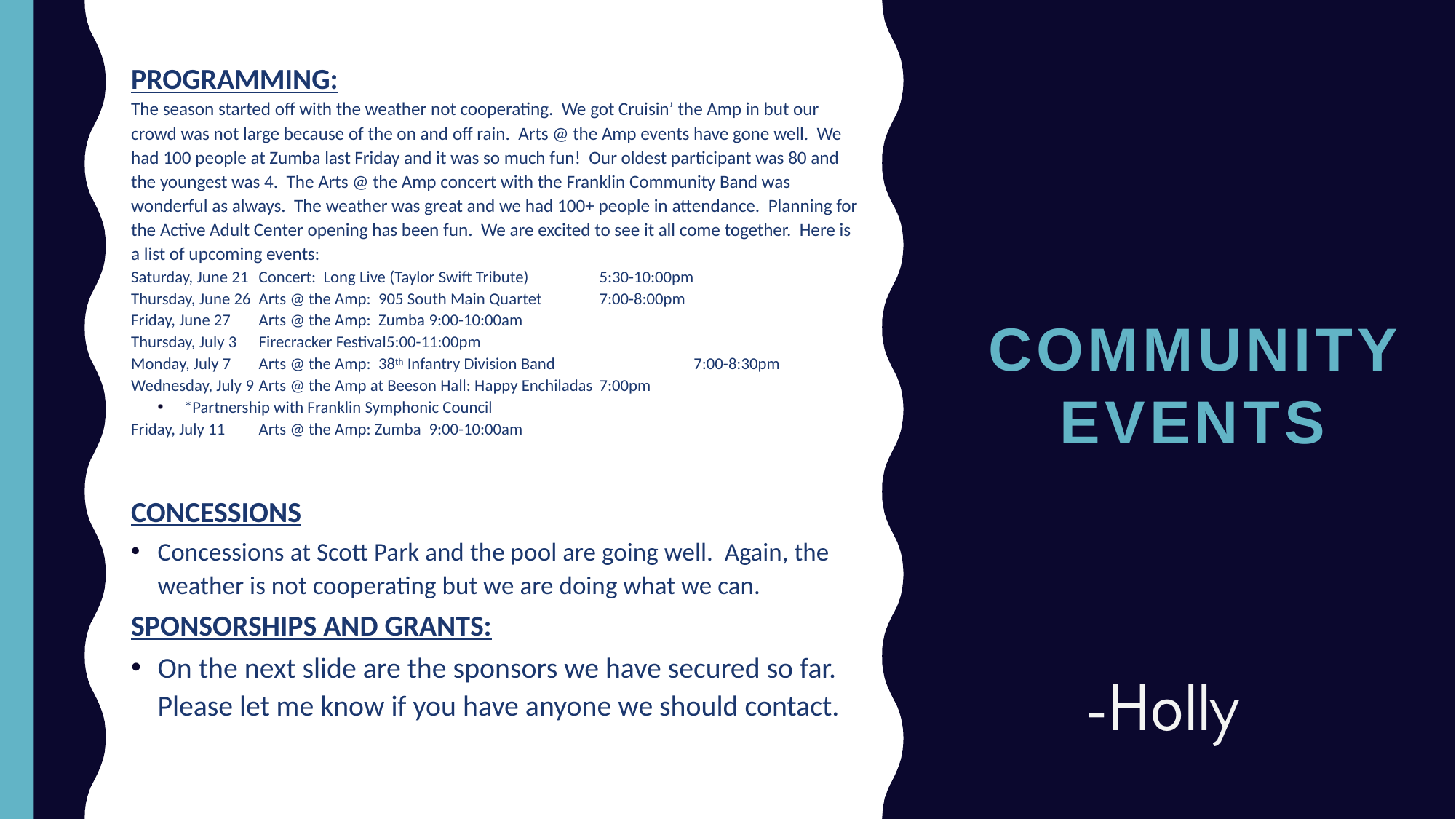

PROGRAMMING:
The season started off with the weather not cooperating.  We got Cruisin’ the Amp in but our crowd was not large because of the on and off rain.  Arts @ the Amp events have gone well.  We had 100 people at Zumba last Friday and it was so much fun!  Our oldest participant was 80 and the youngest was 4.  The Arts @ the Amp concert with the Franklin Community Band was wonderful as always.  The weather was great and we had 100+ people in attendance.  Planning for the Active Adult Center opening has been fun.  We are excited to see it all come together.  Here is a list of upcoming events:
Saturday, June 21	Concert:  Long Live (Taylor Swift Tribute)		5:30-10:00pm
Thursday, June 26	Arts @ the Amp:  905 South Main Quartet		7:00-8:00pm
Friday, June 27	Arts @ the Amp:  Zumba			9:00-10:00am
Thursday, July 3	Firecracker Festival				5:00-11:00pm
Monday, July 7	Arts @ the Amp:  38th Infantry Division Band	                                    7:00-8:30pm
Wednesday, July 9	Arts @ the Amp at Beeson Hall: Happy Enchiladas		7:00pm
*Partnership with Franklin Symphonic Council
Friday, July 11	Arts @ the Amp: Zumba			9:00-10:00am

CONCESSIONS
Concessions at Scott Park and the pool are going well.  Again, the weather is not cooperating but we are doing what we can.
SPONSORSHIPS AND GRANTS:
On the next slide are the sponsors we have secured so far.  Please let me know if you have anyone we should contact.

# Community events
-Holly